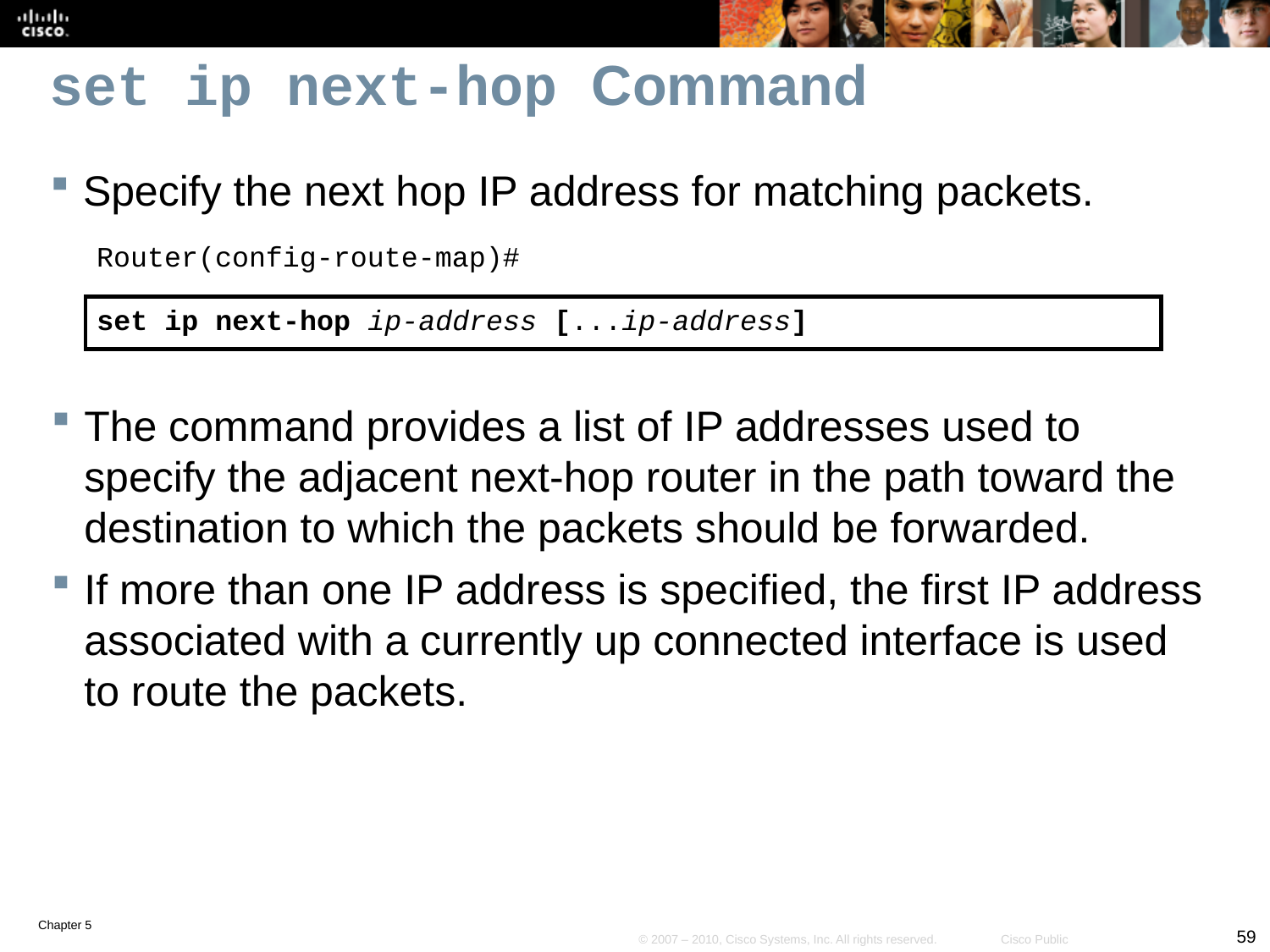

# set ip next-hop Command
Specify the next hop IP address for matching packets.
Router(config-route-map)#
set ip next-hop ip-address [...ip-address]
The command provides a list of IP addresses used to specify the adjacent next-hop router in the path toward the destination to which the packets should be forwarded.
If more than one IP address is specified, the first IP address associated with a currently up connected interface is used to route the packets.